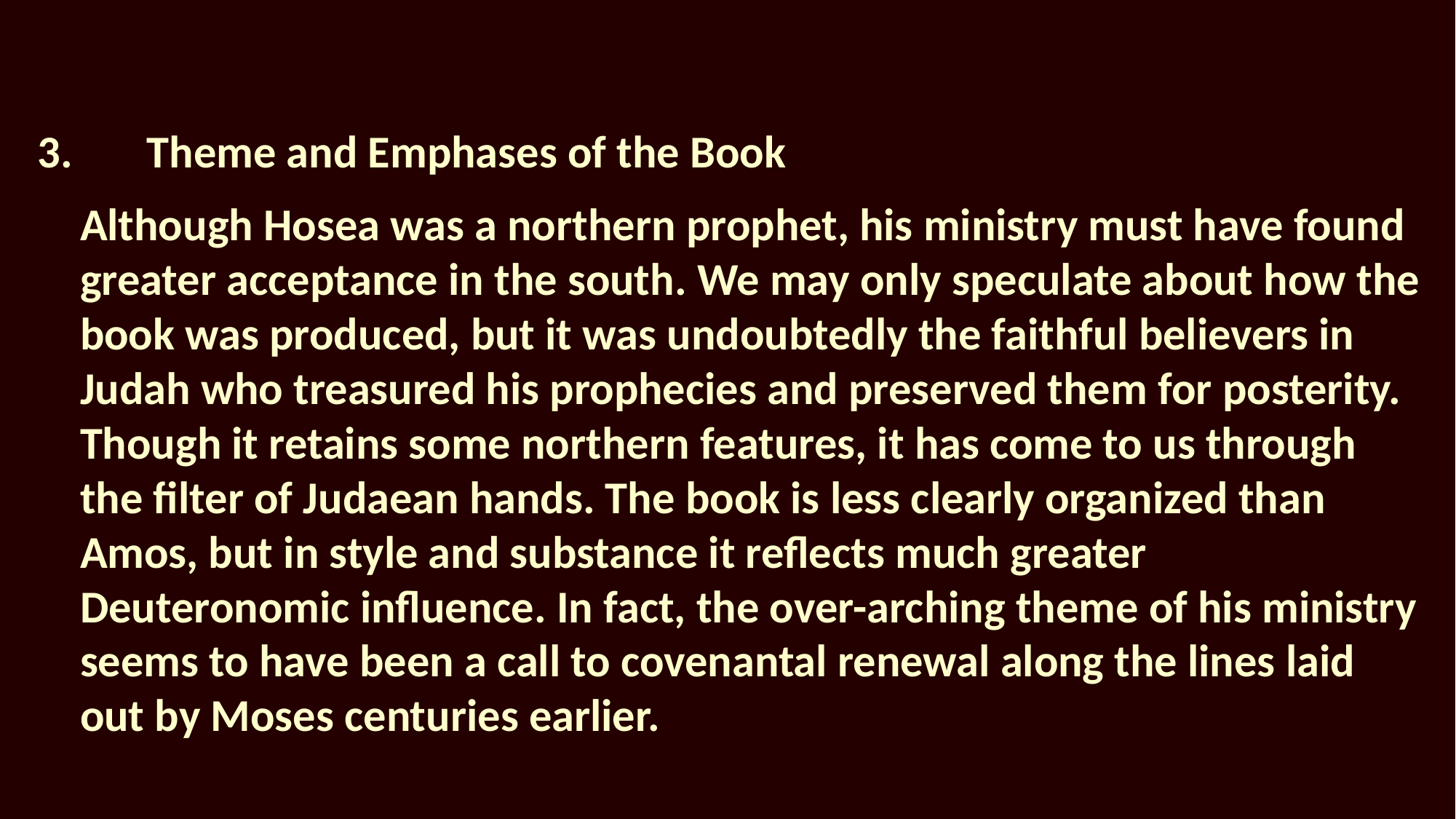

3.	Theme and Emphases of the Book
Although Hosea was a northern prophet, his ministry must have found greater acceptance in the south. We may only speculate about how the book was produced, but it was undoubtedly the faithful believers in Judah who treasured his prophecies and preserved them for posterity. Though it retains some northern features, it has come to us through the filter of Judaean hands. The book is less clearly organized than Amos, but in style and substance it reflects much greater Deuteronomic influence. In fact, the over-arching theme of his ministry seems to have been a call to covenantal renewal along the lines laid out by Moses centuries earlier.